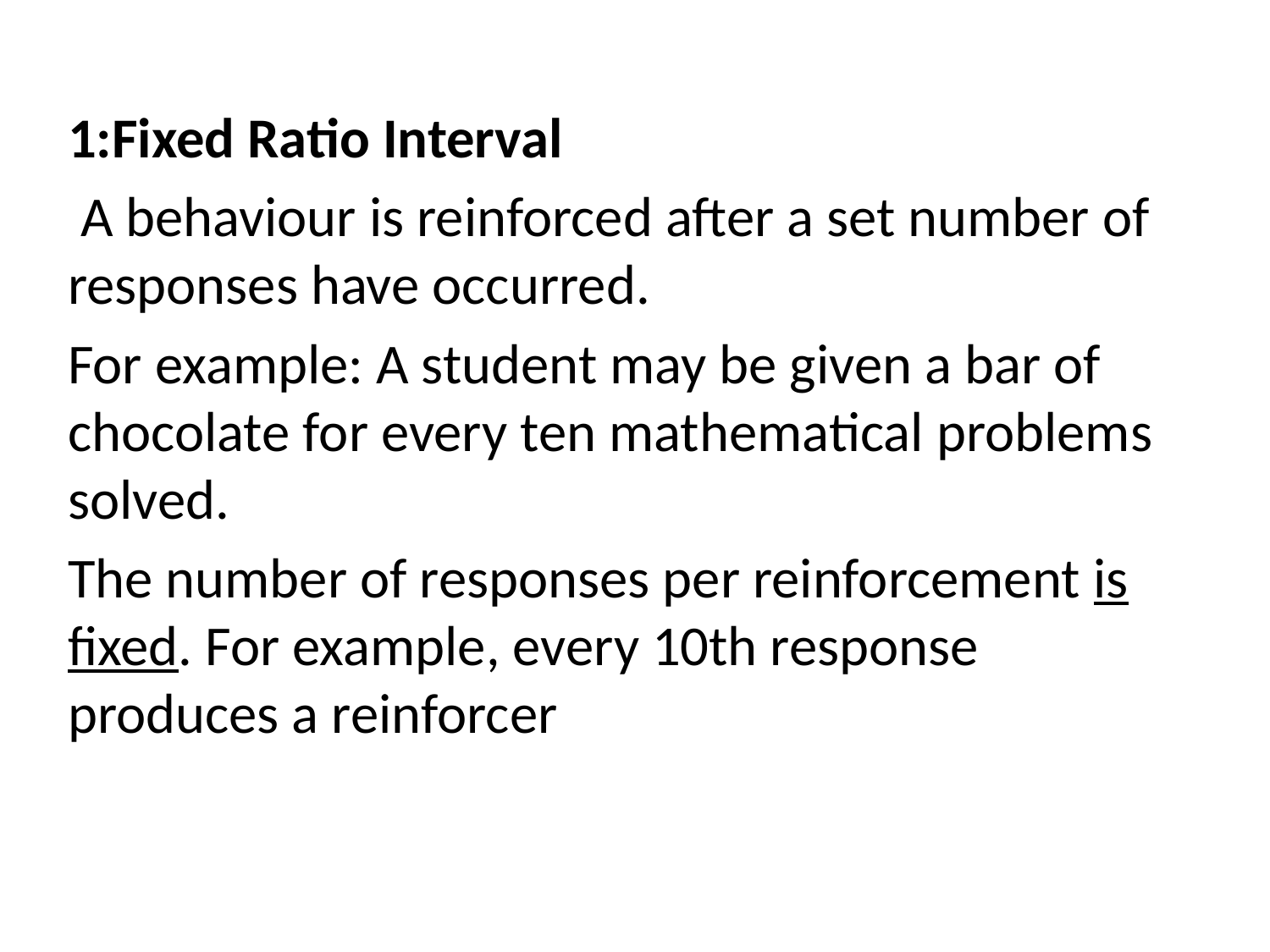

1:Fixed Ratio Interval
 A behaviour is reinforced after a set number of   responses have occurred.
For example: A student may be given a bar of  chocolate for every ten mathematical problems solved.
The number of responses per reinforcement is fixed. For example, every 10th response produces a reinforcer